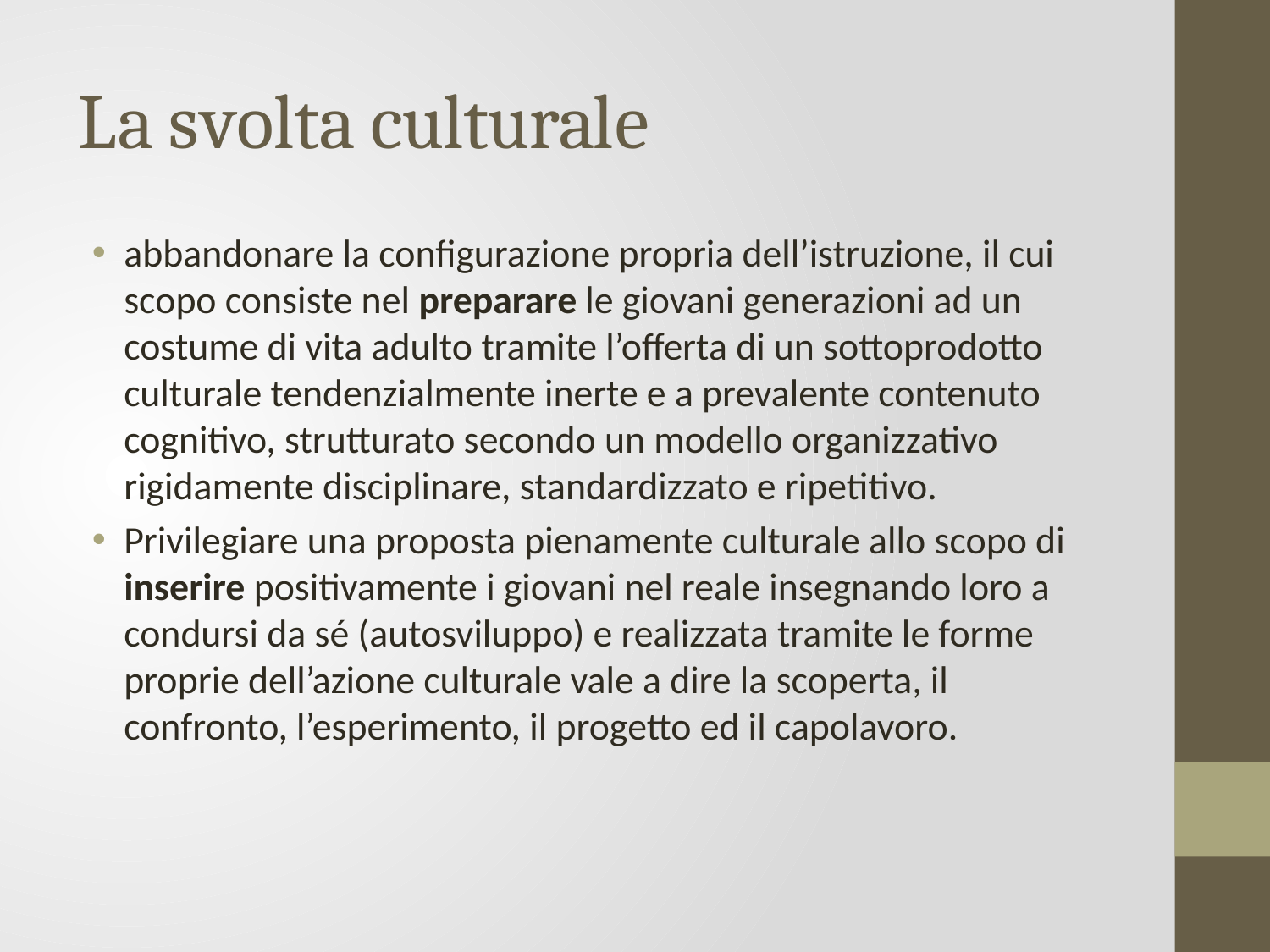

# La svolta culturale
abbandonare la configurazione propria dell’istruzione, il cui scopo consiste nel preparare le giovani generazioni ad un costume di vita adulto tramite l’offerta di un sottoprodotto culturale tendenzialmente inerte e a prevalente contenuto cognitivo, strutturato secondo un modello organizzativo rigidamente disciplinare, standardizzato e ripetitivo.
Privilegiare una proposta pienamente culturale allo scopo di inserire positivamente i giovani nel reale insegnando loro a condursi da sé (autosviluppo) e realizzata tramite le forme proprie dell’azione culturale vale a dire la scoperta, il confronto, l’esperimento, il progetto ed il capolavoro.